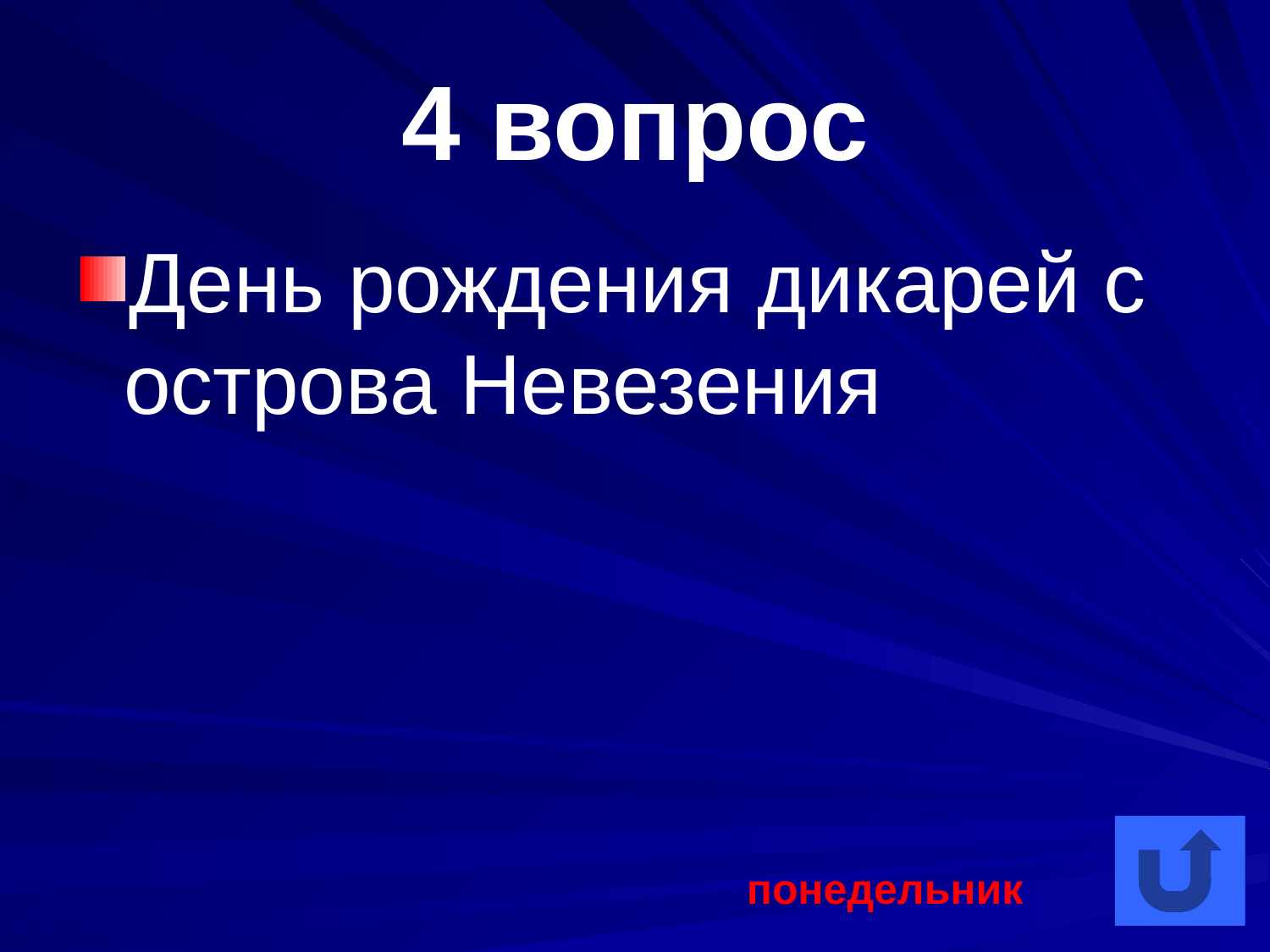

# 4 вопрос
День рождения дикарей с острова Невезения

понедельник